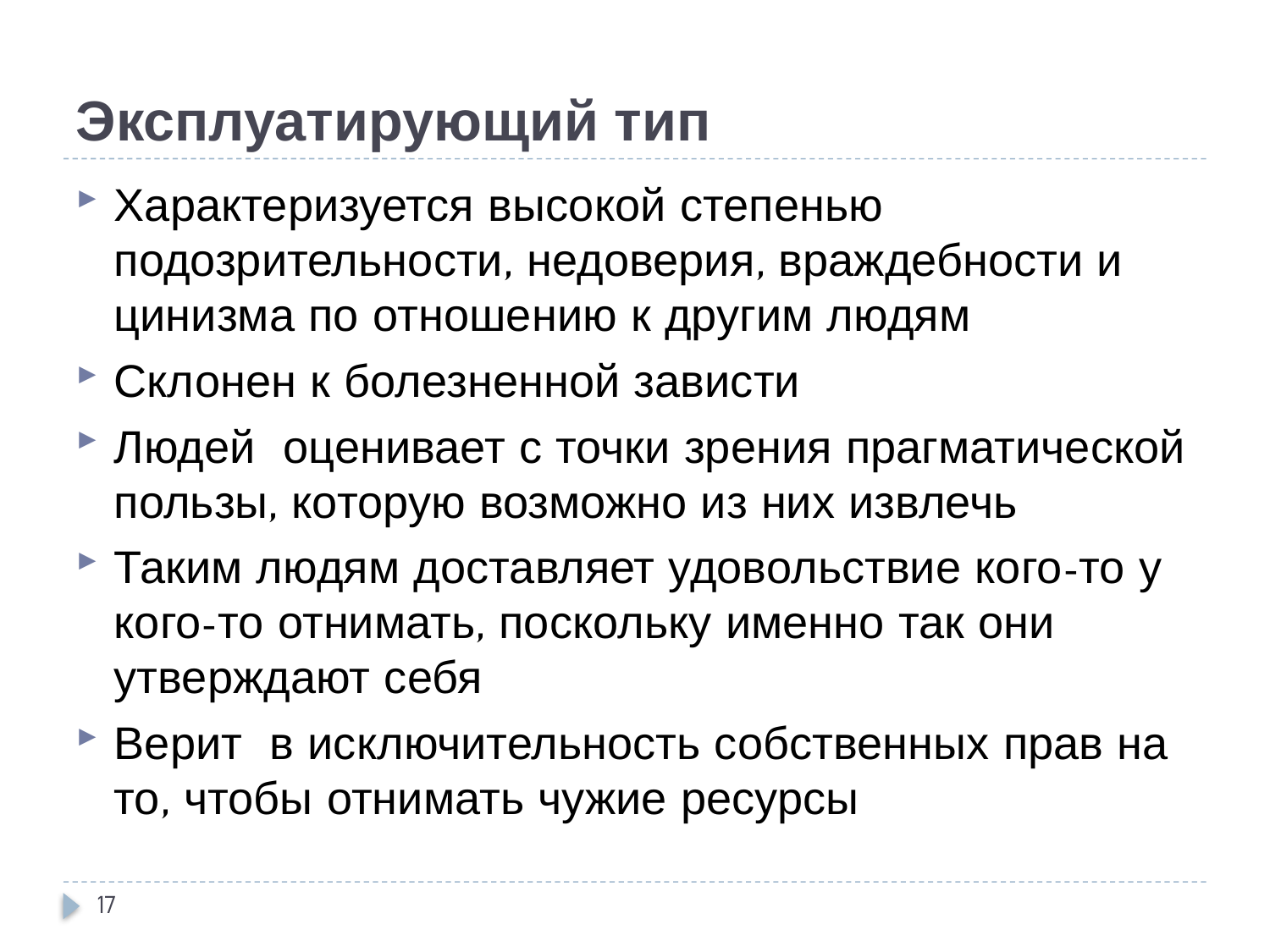

# Эксплуатирующий тип
Характеризуется высокой степенью подозрительности, недоверия, враждебности и цинизма по отношению к другим людям
Склонен к болезненной зависти
Людей  оценивает с точки зрения прагматической пользы, которую возможно из них извлечь
Таким людям доставляет удовольствие кого-то у кого-то отнимать, поскольку именно так они утверждают себя
Верит  в исключительность собственных прав на то, чтобы отнимать чужие ресурсы
17